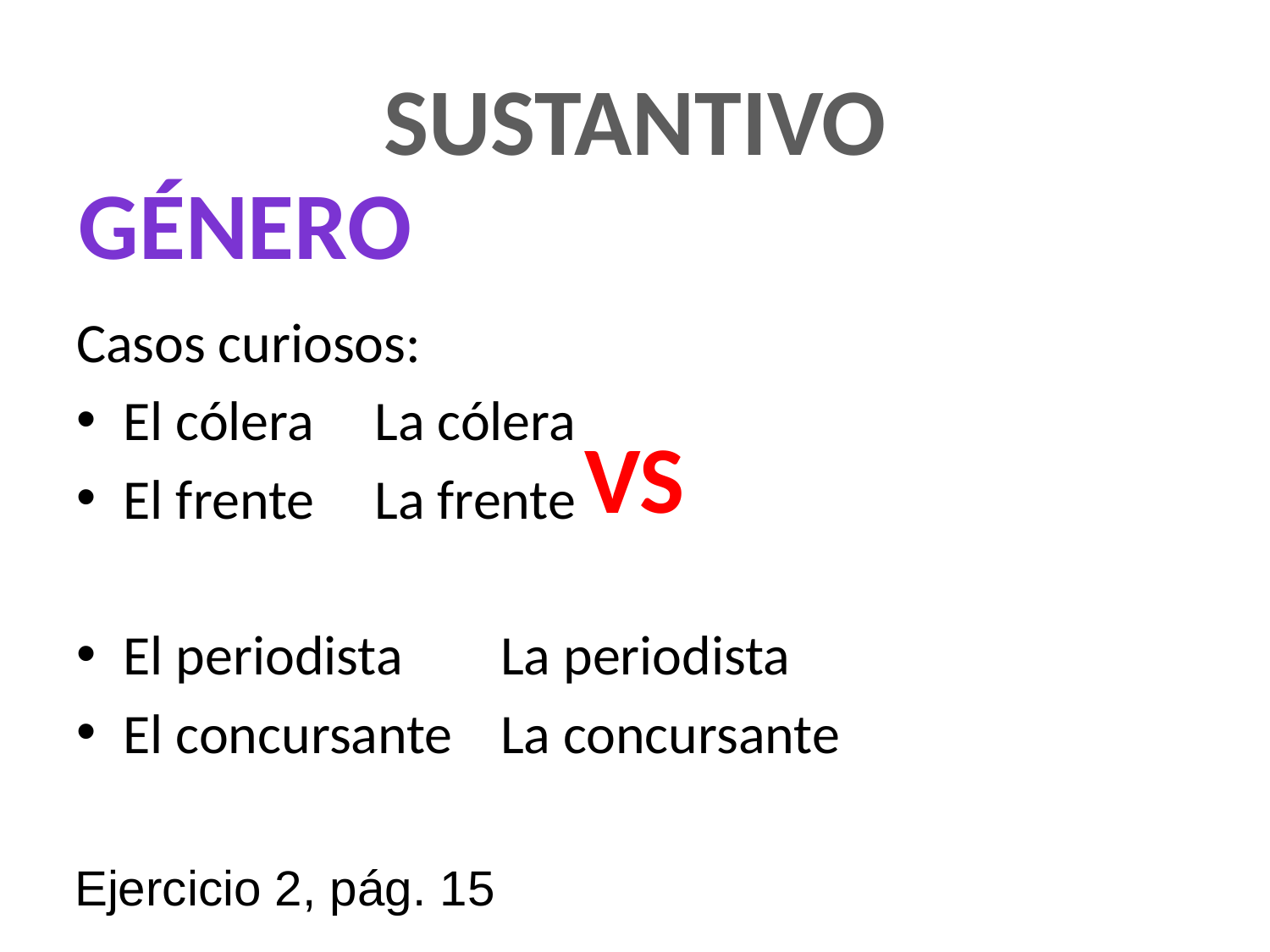

# SUSTANTIVO
GÉNERO

Casos curiosos:
El cólera										La cólera
El frente										La frente

El periodista							La periodista
El concursante						La concursante
VS
Ejercicio 2, pág. 15